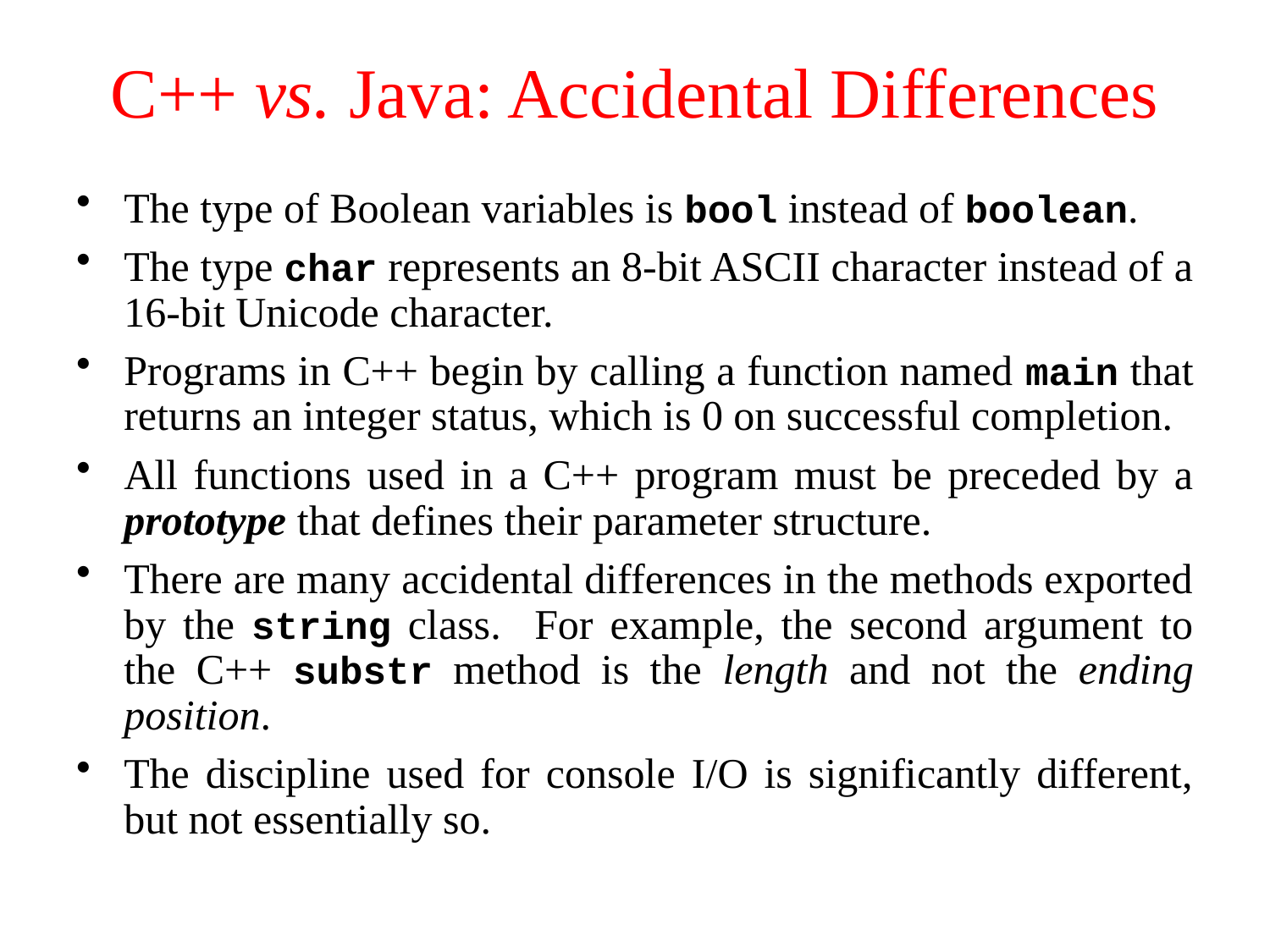

# C++ vs. Java: Accidental Differences
The type of Boolean variables is bool instead of boolean.
The type char represents an 8-bit ASCII character instead of a 16-bit Unicode character.
Programs in C++ begin by calling a function named main that returns an integer status, which is 0 on successful completion.
All functions used in a C++ program must be preceded by a prototype that defines their parameter structure.
There are many accidental differences in the methods exported by the string class.  For example, the second argument to the C++ substr method is the length and not the ending position.
The discipline used for console I/O is significantly different, but not essentially so.